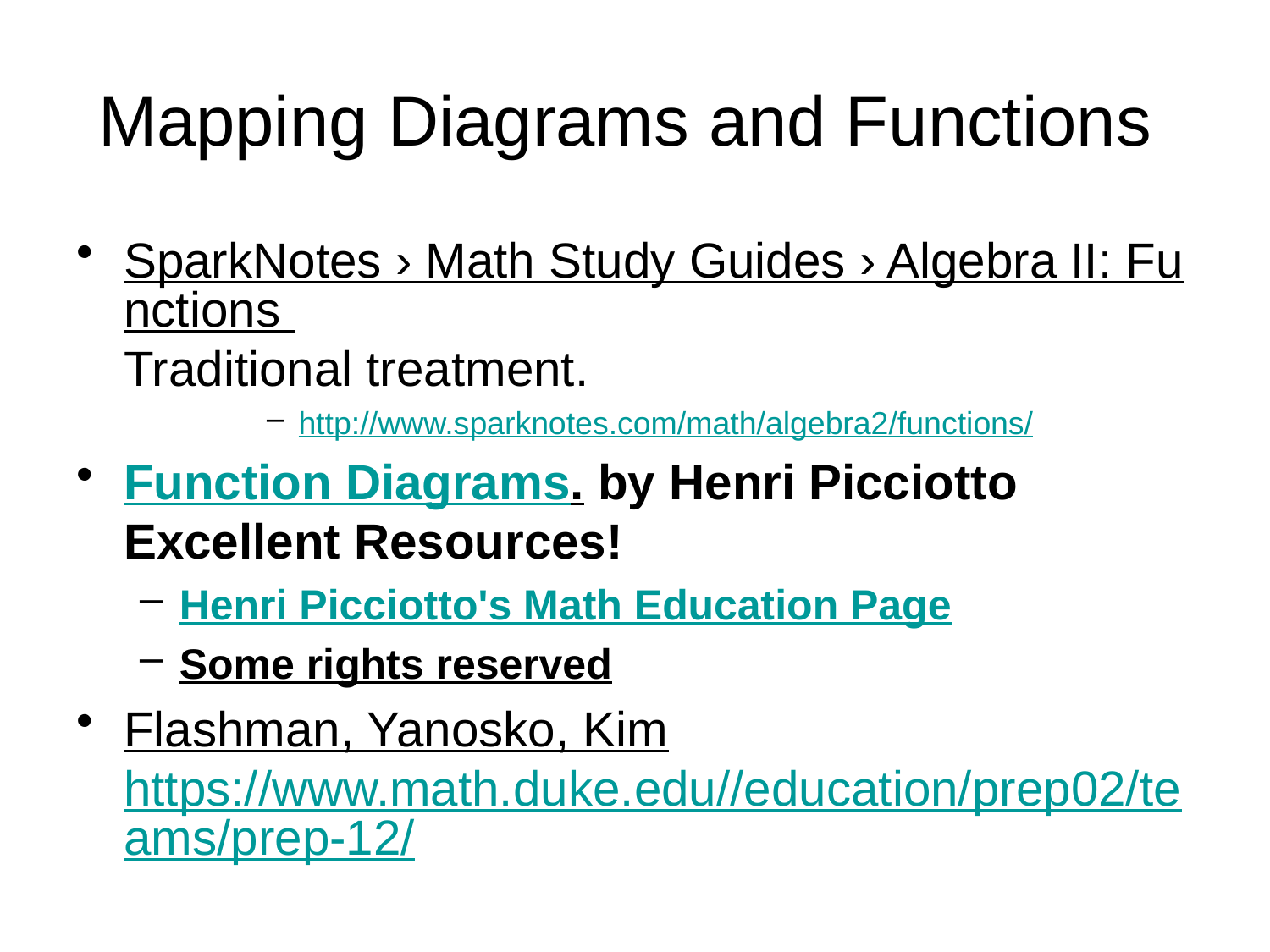

Mapping Diagrams and Functions
SparkNotes › Math Study Guides › Algebra II: Functions Traditional treatment.
http://www.sparknotes.com/math/algebra2/functions/
Function Diagrams. by Henri Picciotto
Excellent Resources!
Henri Picciotto's Math Education Page
Some rights reserved
Flashman, Yanosko, Kim
https://www.math.duke.edu//education/prep02/teams/prep-12/